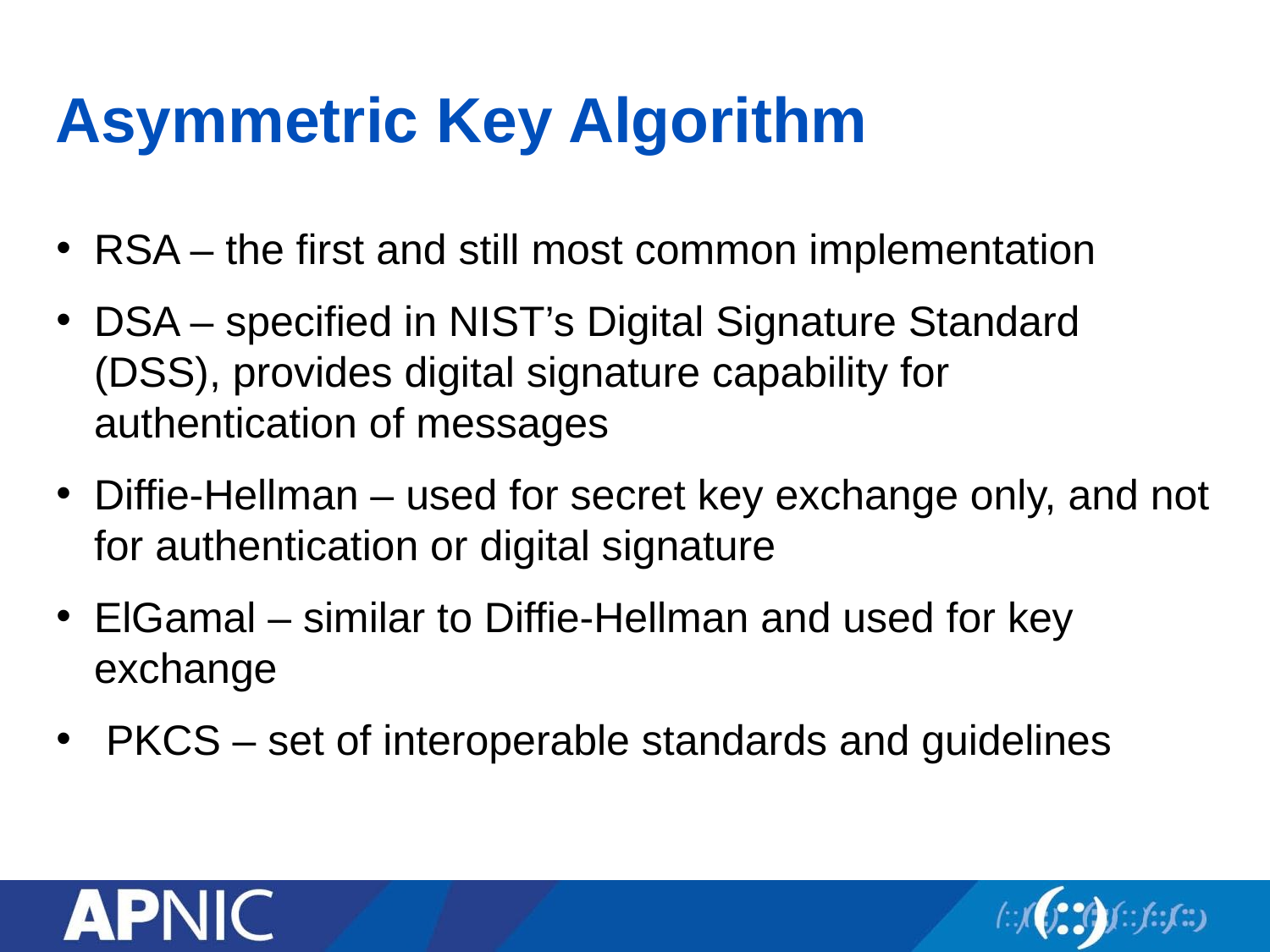

# Asymmetric Key Algorithm
RSA – the first and still most common implementation
DSA – specified in NIST’s Digital Signature Standard (DSS), provides digital signature capability for authentication of messages
Diffie-Hellman – used for secret key exchange only, and not for authentication or digital signature
ElGamal – similar to Diffie-Hellman and used for key exchange
 PKCS – set of interoperable standards and guidelines